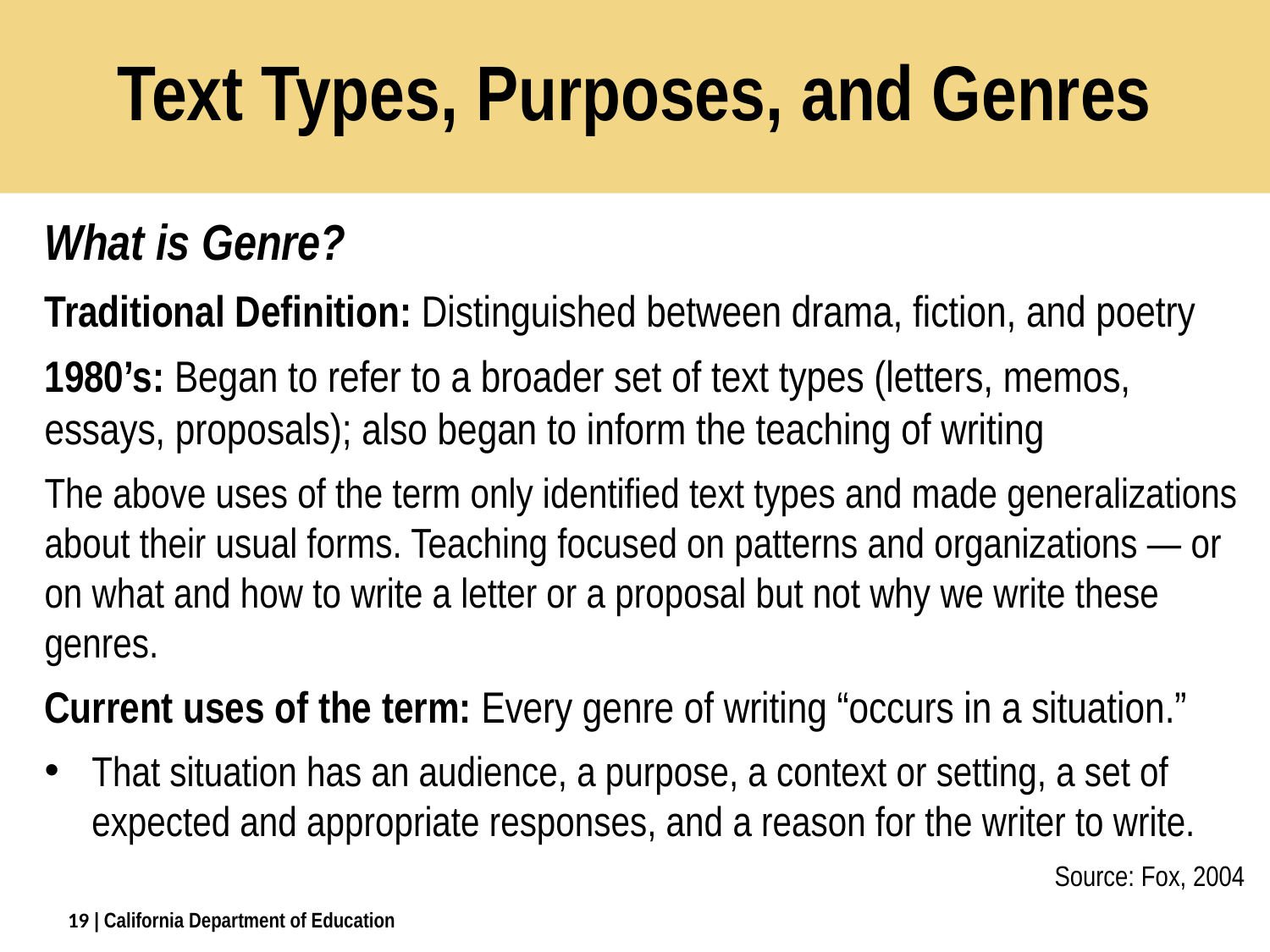

# Text Types, Purposes, and Genres
What is Genre?
Traditional Definition: Distinguished between drama, fiction, and poetry
1980’s: Began to refer to a broader set of text types (letters, memos, essays, proposals); also began to inform the teaching of writing
The above uses of the term only identified text types and made generalizations about their usual forms. Teaching focused on patterns and organizations — or on what and how to write a letter or a proposal but not why we write these genres.
Current uses of the term: Every genre of writing “occurs in a situation.”
That situation has an audience, a purpose, a context or setting, a set of expected and appropriate responses, and a reason for the writer to write.
Source: Fox, 2004

19
| California Department of Education